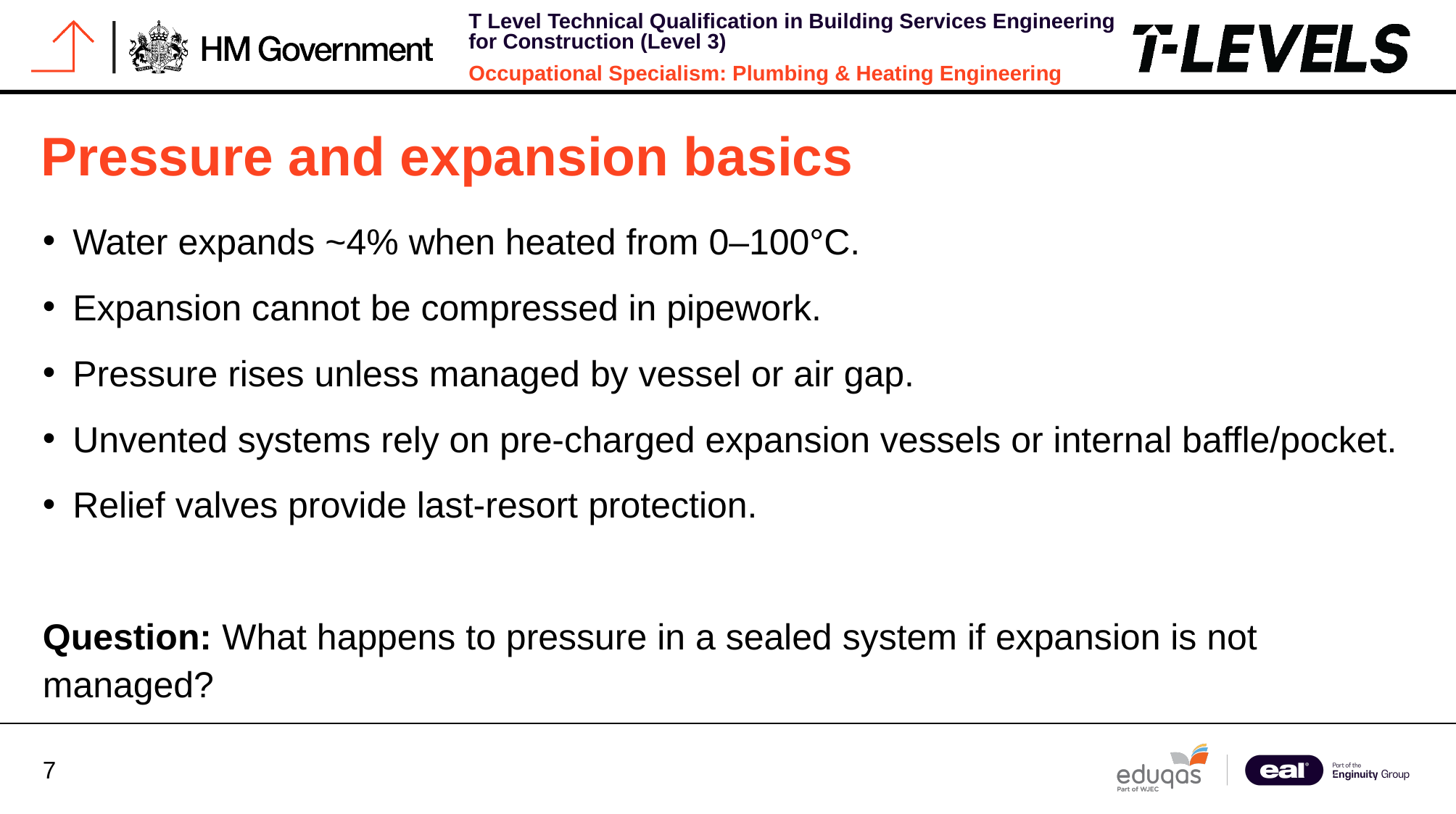

# Pressure and expansion basics
Water expands ~4% when heated from 0–100°C.
Expansion cannot be compressed in pipework.
Pressure rises unless managed by vessel or air gap.
Unvented systems rely on pre-charged expansion vessels or internal baffle/pocket.
Relief valves provide last-resort protection.

Question: What happens to pressure in a sealed system if expansion is not managed?